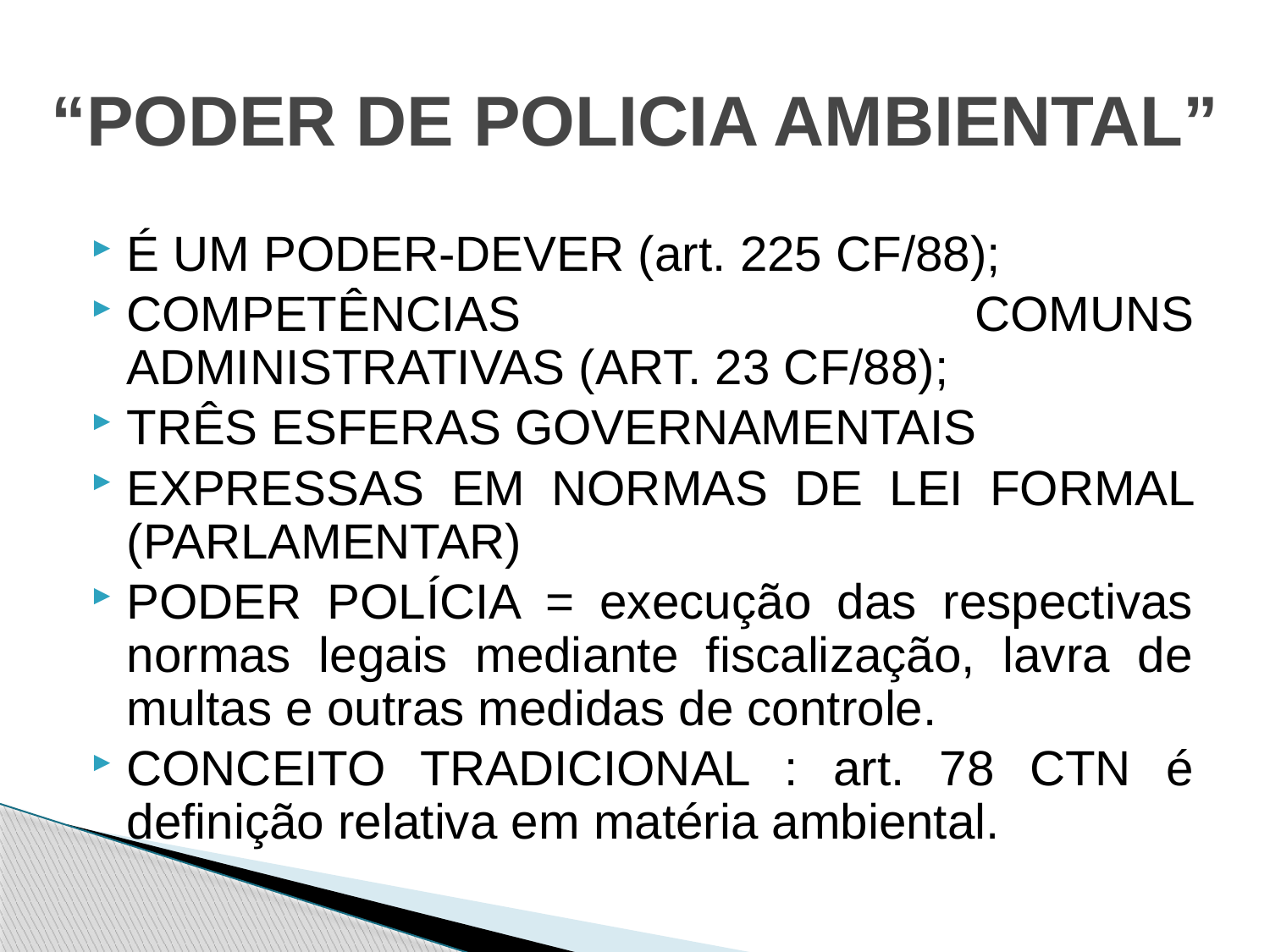

# “PODER DE POLICIA AMBIENTAL”
É UM PODER-DEVER (art. 225 CF/88);
COMPETÊNCIAS COMUNS ADMINISTRATIVAS (ART. 23 CF/88);
TRÊS ESFERAS GOVERNAMENTAIS
EXPRESSAS EM NORMAS DE LEI FORMAL (PARLAMENTAR)
PODER POLÍCIA = execução das respectivas normas legais mediante fiscalização, lavra de multas e outras medidas de controle.
CONCEITO TRADICIONAL : art. 78 CTN é definição relativa em matéria ambiental.